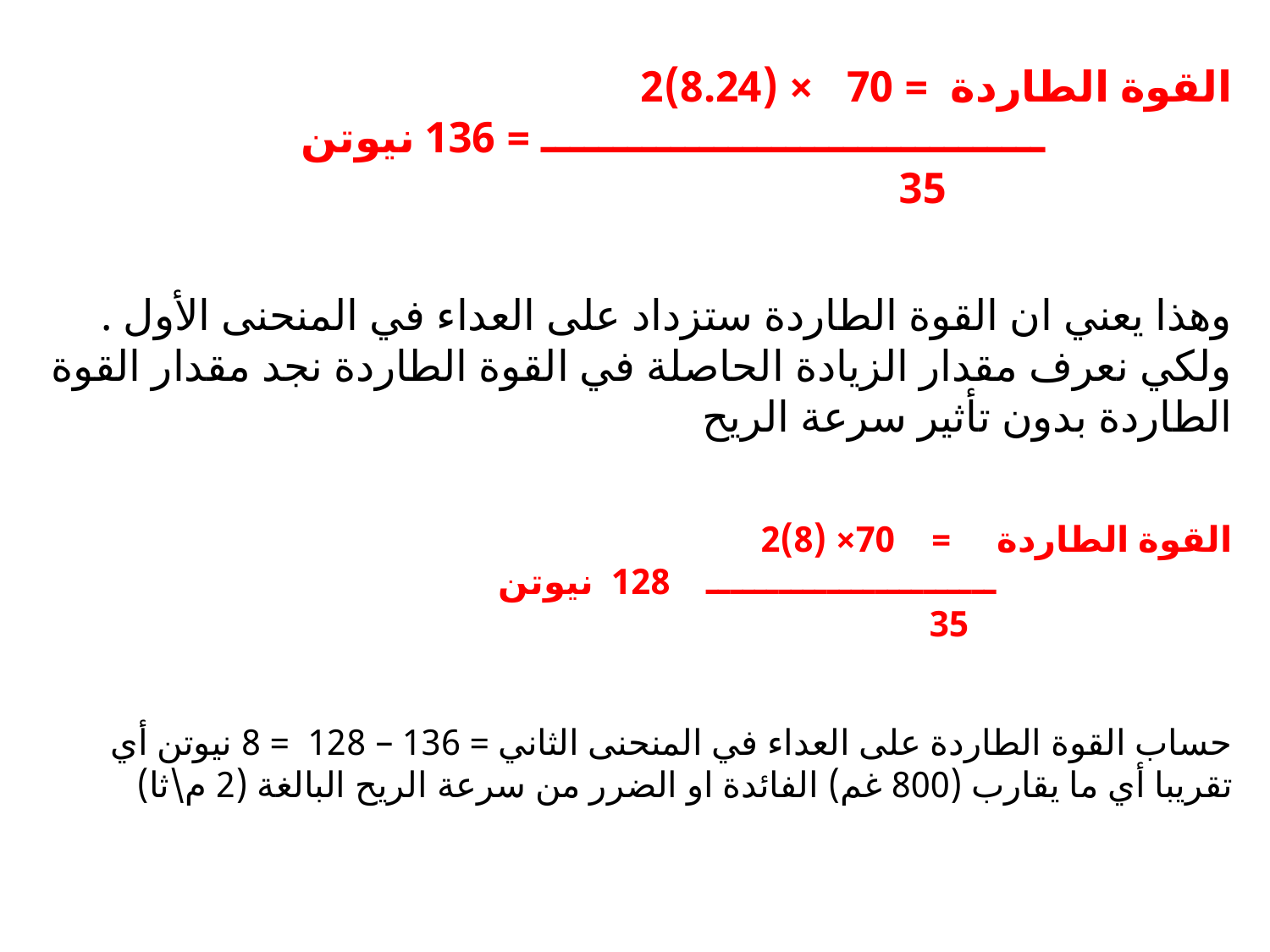

القوة الطاردة  = 70   × (8.24)2
                 ـــــــــــــــــــــــــــــــــــ = 136 نيوتن
                          35

وهذا يعني ان القوة الطاردة ستزداد على العداء في المنحنى الأول .
ولكي نعرف مقدار الزيادة الحاصلة في القوة الطاردة نجد مقدار القوة الطاردة بدون تأثير سرعة الريح

القوة الطاردة     =    70× (8)2
                          ــــــــــــــــــــــــ    128  نيوتن
                             35

حساب القوة الطاردة على العداء في المنحنى الثاني = 136 – 128  = 8 نيوتن أي تقريبا أي ما يقارب (800 غم) الفائدة او الضرر من سرعة الريح البالغة (2 م\ثا)